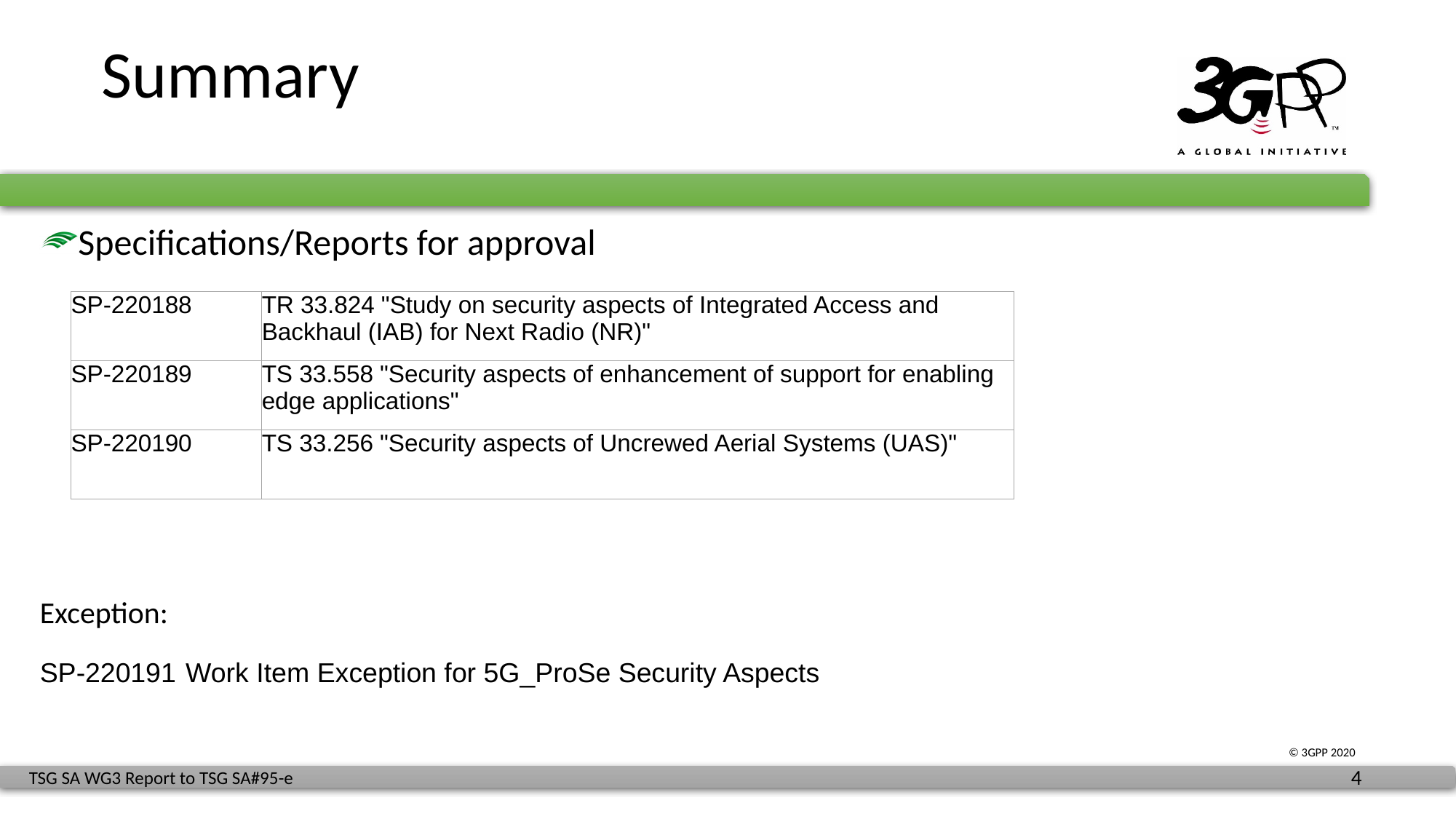

# Summary
Specifications/Reports for approval

Exception:
SP-220191 Work Item Exception for 5G_ProSe Security Aspects
| SP-220188 | TR 33.824 "Study on security aspects of Integrated Access and Backhaul (IAB) for Next Radio (NR)" |
| --- | --- |
| SP-220189 | TS 33.558 "Security aspects of enhancement of support for enabling edge applications" |
| SP-220190 | TS 33.256 "Security aspects of Uncrewed Aerial Systems (UAS)" |